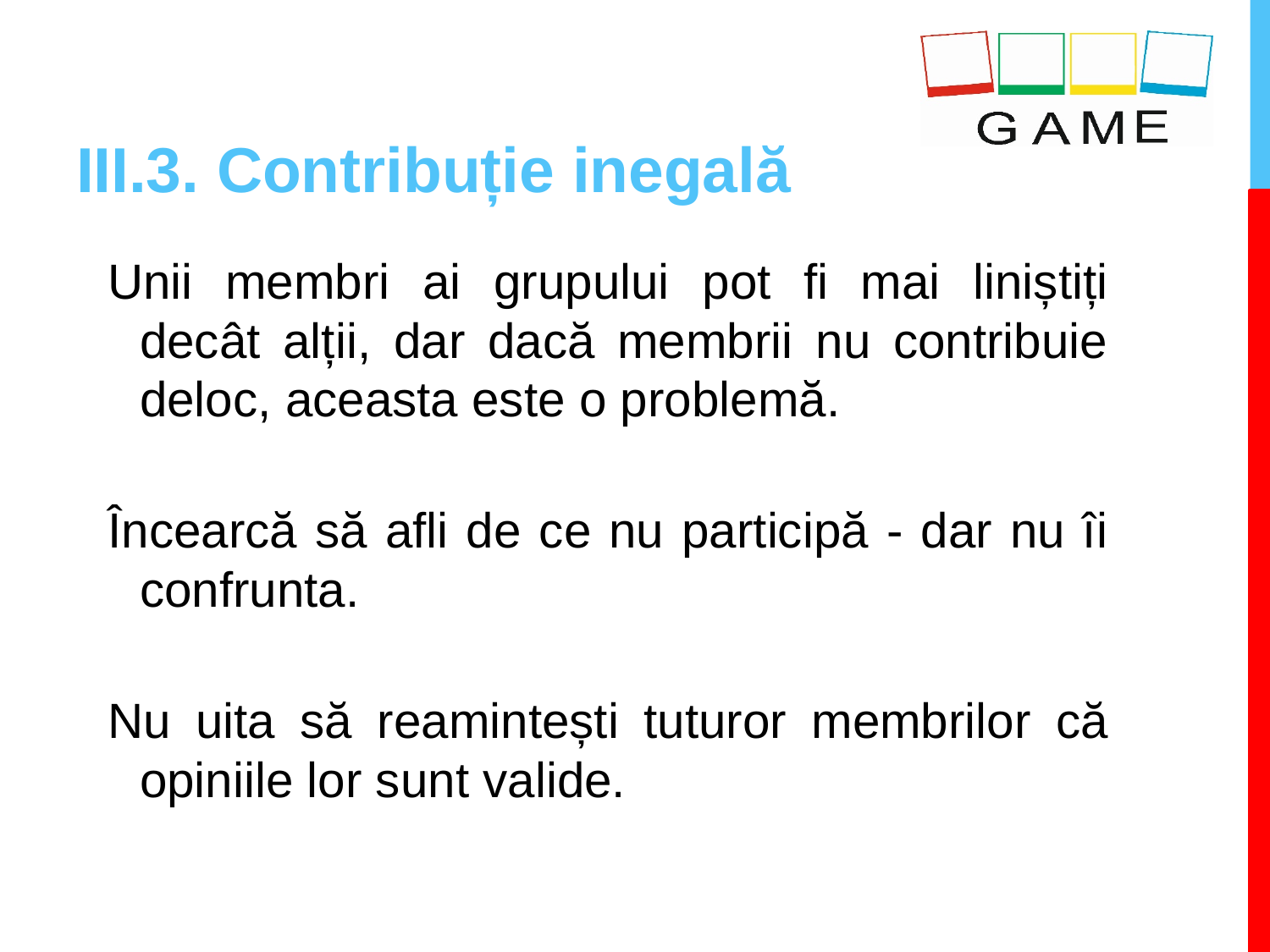

# III.3. Contribuție inegală
Unii membri ai grupului pot fi mai liniștiți decât alții, dar dacă membrii nu contribuie deloc, aceasta este o problemă.

Încearcă să afli de ce nu participă - dar nu îi confrunta.

Nu uita să reamintești tuturor membrilor că opiniile lor sunt valide.